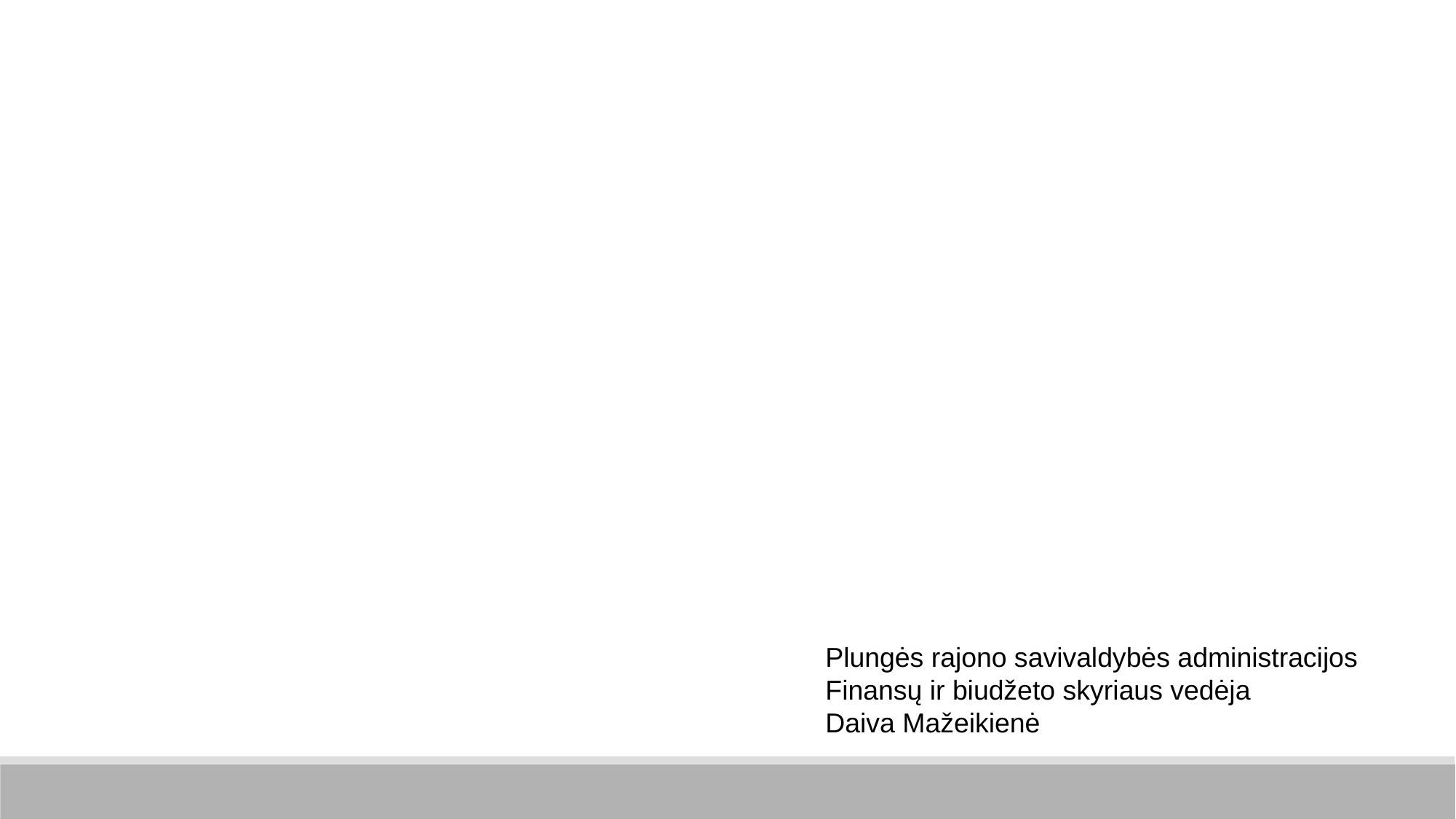

Plungės rajono savivaldybės administracijos
Finansų ir biudžeto skyriaus vedėja
Daiva Mažeikienė